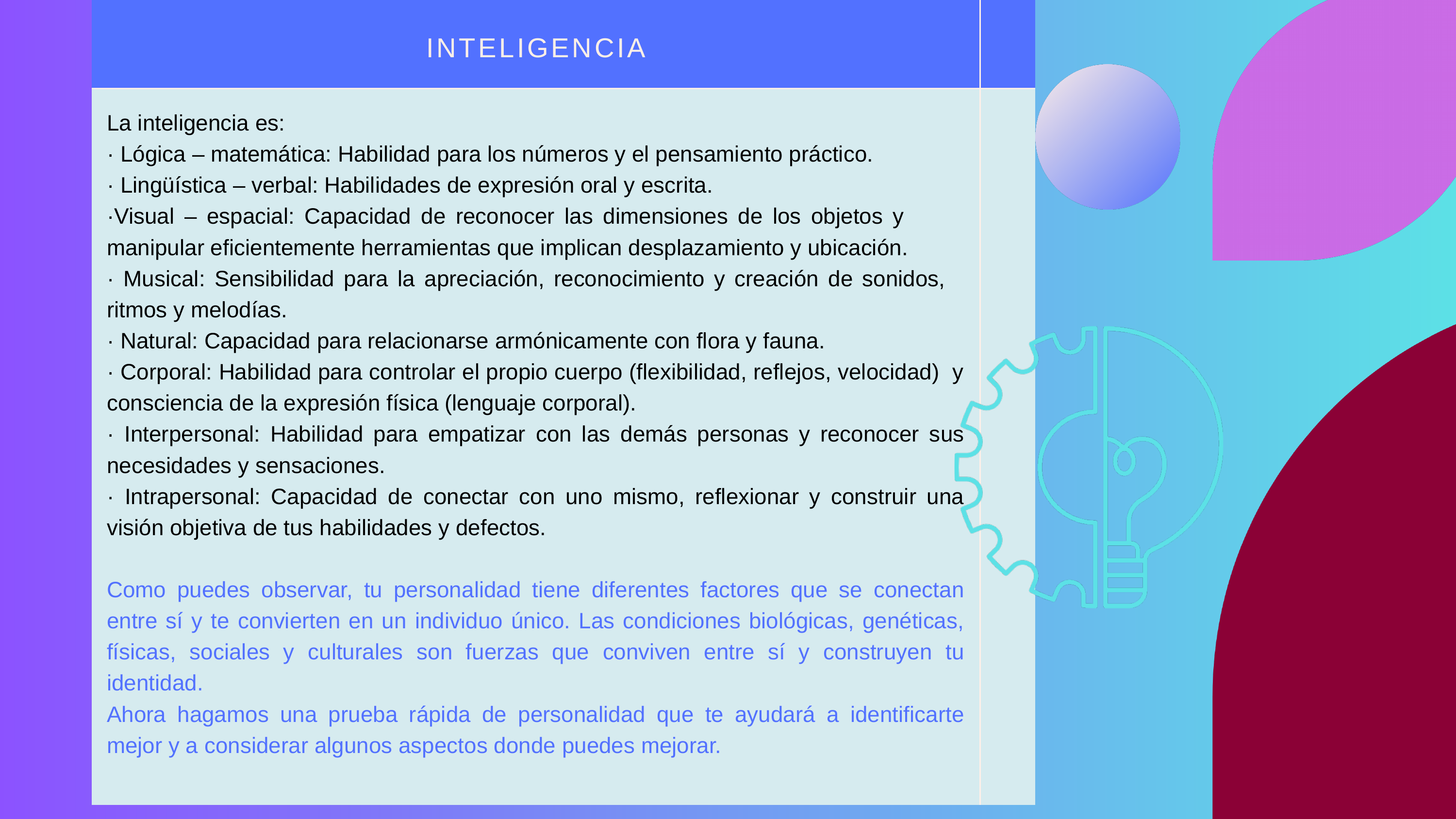

| INTELIGENCIA |  |
| --- | --- |
| La inteligencia es: · Lógica – matemática: Habilidad para los números y el pensamiento práctico. · Lingüística – verbal: Habilidades de expresión oral y escrita. ·Visual – espacial: Capacidad de reconocer las dimensiones de los objetos y manipular eficientemente herramientas que implican desplazamiento y ubicación. · Musical: Sensibilidad para la apreciación, reconocimiento y creación de sonidos, ritmos y melodías. · Natural: Capacidad para relacionarse armónicamente con flora y fauna. · Corporal: Habilidad para controlar el propio cuerpo (flexibilidad, reflejos, velocidad) y consciencia de la expresión física (lenguaje corporal). · Interpersonal: Habilidad para empatizar con las demás personas y reconocer sus necesidades y sensaciones. · Intrapersonal: Capacidad de conectar con uno mismo, reflexionar y construir una visión objetiva de tus habilidades y defectos. Como puedes observar, tu personalidad tiene diferentes factores que se conectan entre sí y te convierten en un individuo único. Las condiciones biológicas, genéticas, físicas, sociales y culturales son fuerzas que conviven entre sí y construyen tu identidad. Ahora hagamos una prueba rápida de personalidad que te ayudará a identificarte mejor y a considerar algunos aspectos donde puedes mejorar. |  |